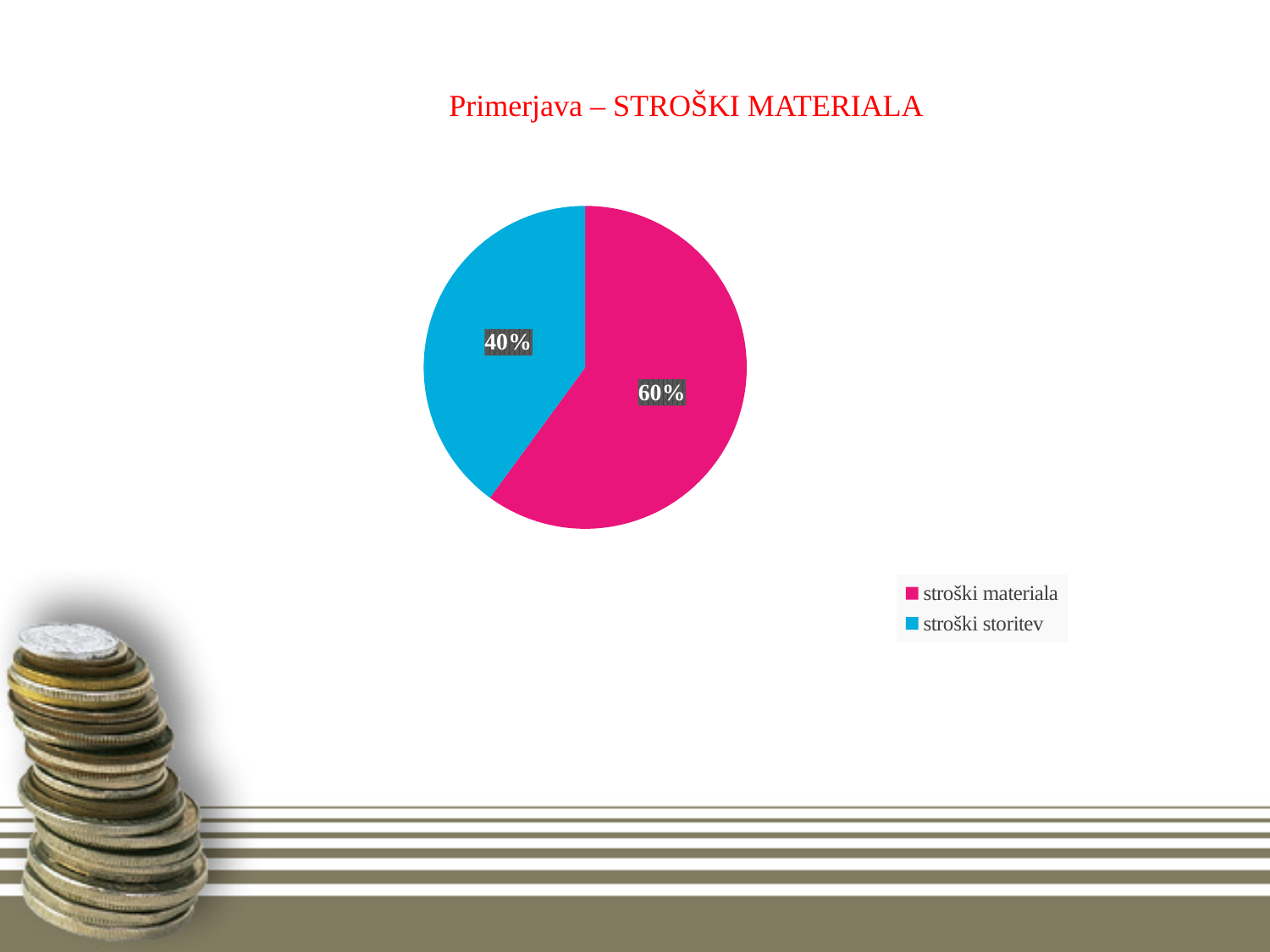

# Primerjava – STROŠKI MATERIALA

### Chart

| Category | Leto 2018 |
|---|---|
| stroški materiala | 676650.0 |
| stroški storitev | 450330.0 |